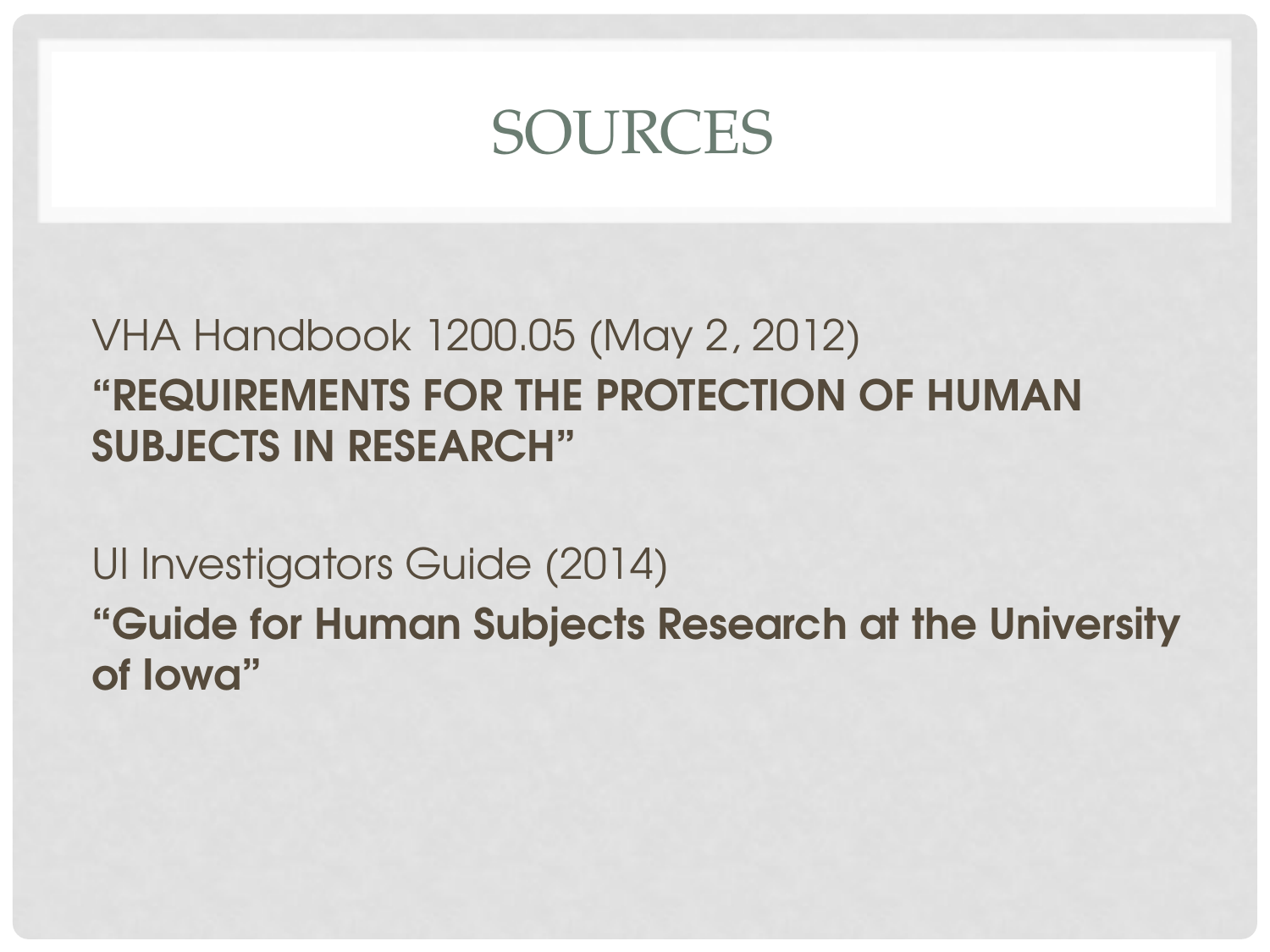

# Sources

VHA Handbook 1200.05 (May 2, 2012)
“REQUIREMENTS FOR THE PROTECTION OF HUMAN SUBJECTS IN RESEARCH”

UI Investigators Guide (2014)
“Guide for Human Subjects Research at the University of Iowa”